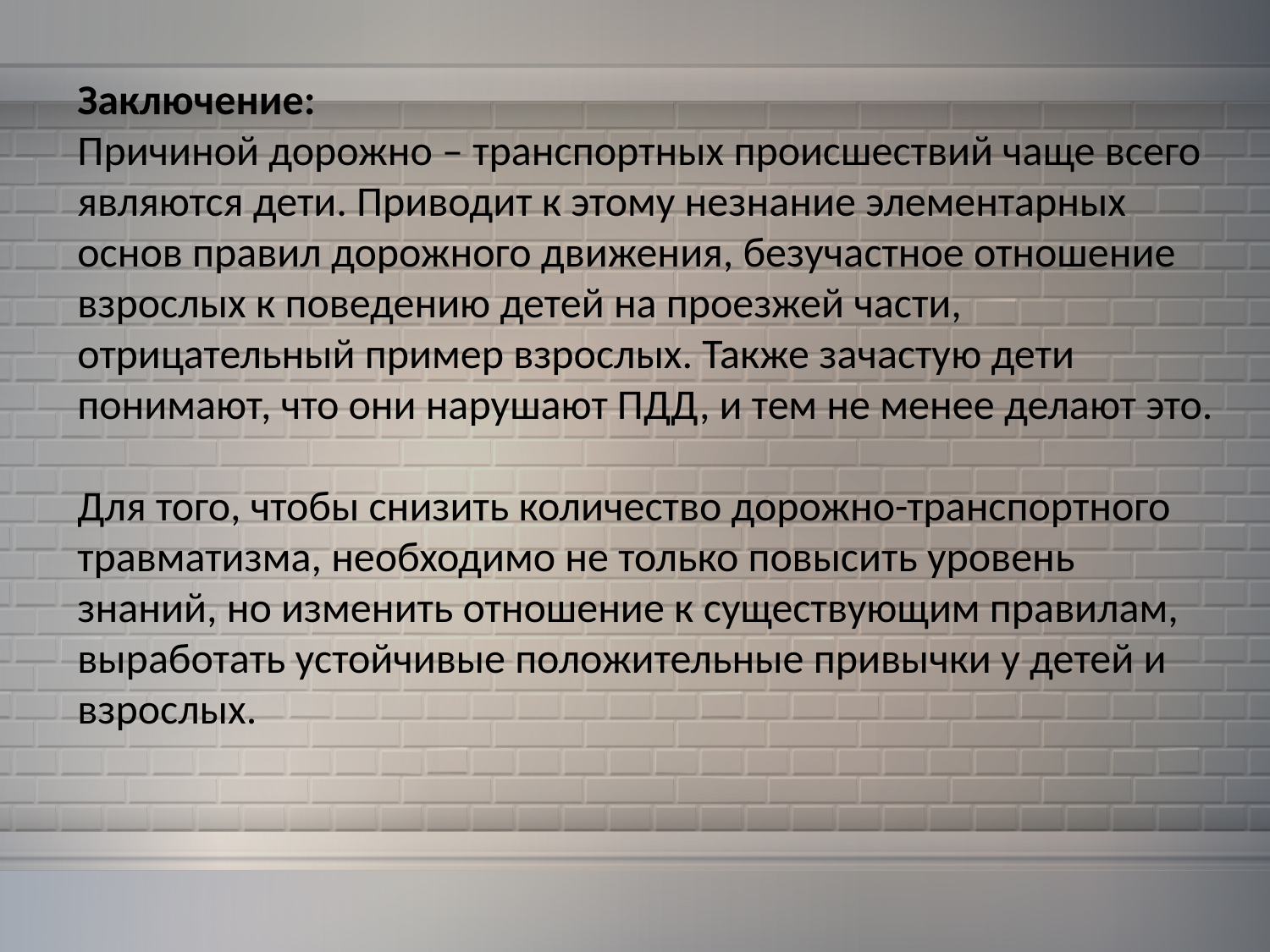

Заключение:
Причиной дорожно – транспортных происшествий чаще всего являются дети. Приводит к этому незнание элементарных основ правил дорожного движения, безучастное отношение взрослых к поведению детей на проезжей части, отрицательный пример взрослых. Также зачастую дети понимают, что они нарушают ПДД, и тем не менее делают это.

Для того, чтобы снизить количество дорожно-транспортного травматизма, необходимо не только повысить уровень знаний, но изменить отношение к существующим правилам, выработать устойчивые положительные привычки у детей и взрослых.